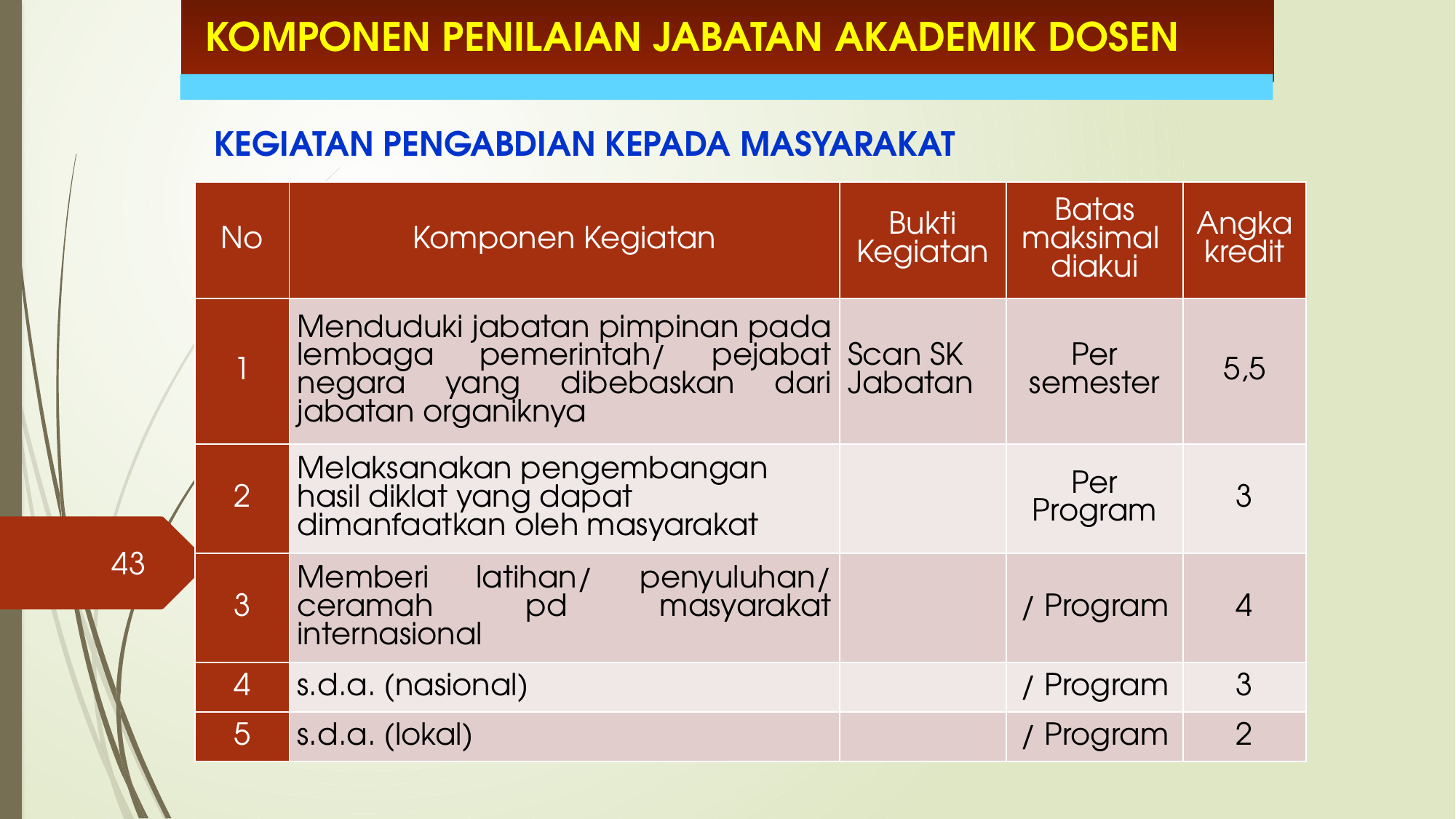

KOMPONEN PENILAIAN JABATAN AKADEMIK DOSEN

KEGIATAN PENGABDIAN KEPADA MASYARAKAT
| No | Komponen Kegiatan | Bukti Kegiatan | Batas maksimal diakui | Angka kredit |
| --- | --- | --- | --- | --- |
| 1 | Menduduki jabatan pimpinan pada lembaga pemerintah/ pejabat negara yang dibebaskan dari jabatan organiknya | Scan SK Jabatan | Per semester | 5,5 |
| 2 | Melaksanakan pengembangan hasil diklat yang dapat dimanfaatkan oleh masyarakat |  | Per Program | 3 |
| 3 | Memberi latihan/ penyuluhan/ ceramah pd masyarakat internasional |  | / Program | 4 |
| 4 | s.d.a. (nasional) |  | / Program | 3 |
| 5 | s.d.a. (lokal) |  | / Program | 2 |
43